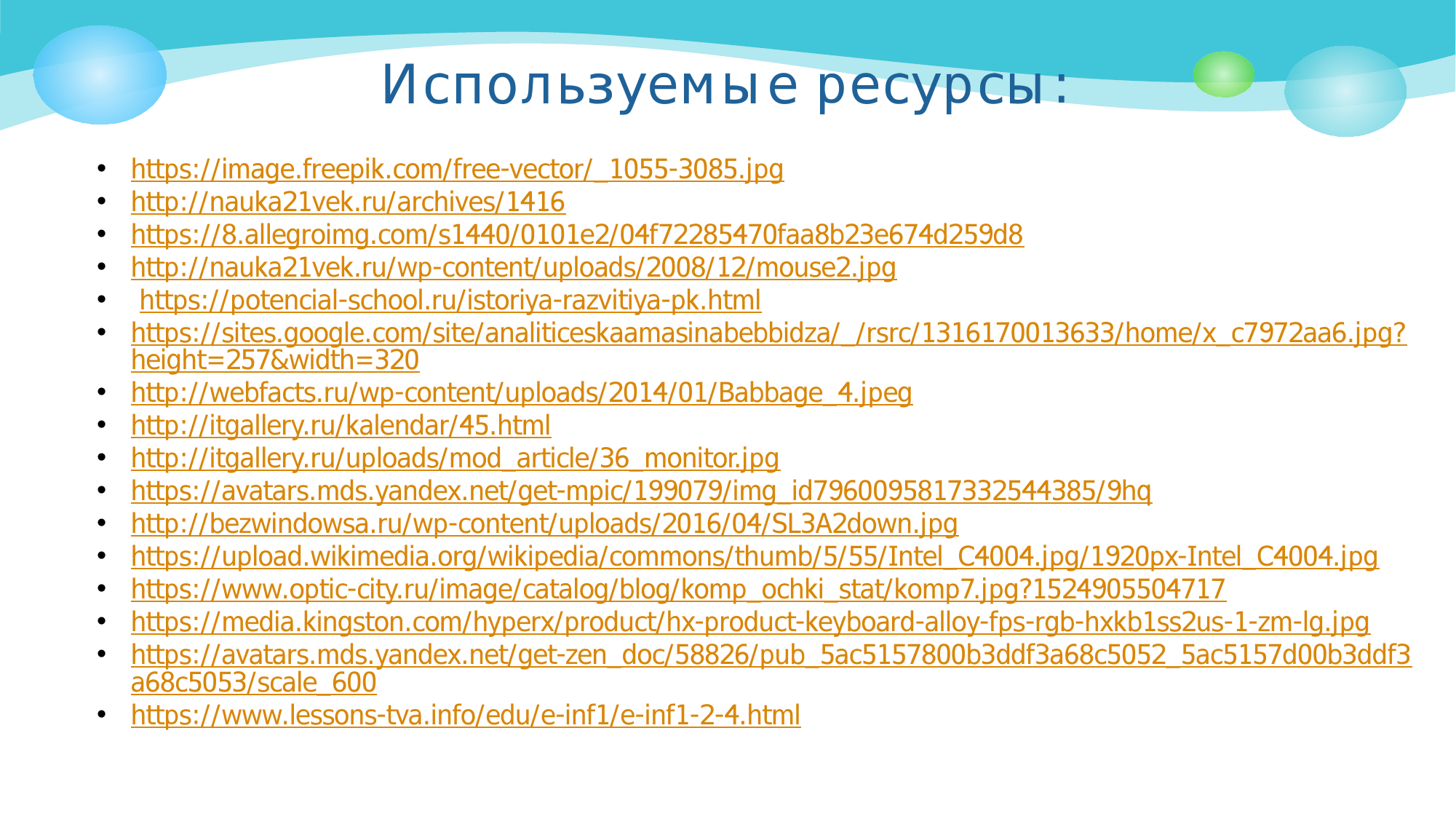

# Используемые ресурсы:
https://image.freepik.com/free-vector/_1055-3085.jpg
http://nauka21vek.ru/archives/1416
https://8.allegroimg.com/s1440/0101e2/04f72285470faa8b23e674d259d8
http://nauka21vek.ru/wp-content/uploads/2008/12/mouse2.jpg
 https://potencial-school.ru/istoriya-razvitiya-pk.html
https://sites.google.com/site/analiticeskaamasinabebbidza/_/rsrc/1316170013633/home/x_c7972aa6.jpg?height=257&width=320
http://webfacts.ru/wp-content/uploads/2014/01/Babbage_4.jpeg
http://itgallery.ru/kalendar/45.html
http://itgallery.ru/uploads/mod_article/36_monitor.jpg
https://avatars.mds.yandex.net/get-mpic/199079/img_id7960095817332544385/9hq
http://bezwindowsa.ru/wp-content/uploads/2016/04/SL3A2down.jpg
https://upload.wikimedia.org/wikipedia/commons/thumb/5/55/Intel_C4004.jpg/1920px-Intel_C4004.jpg
https://www.optic-city.ru/image/catalog/blog/komp_ochki_stat/komp7.jpg?1524905504717
https://media.kingston.com/hyperx/product/hx-product-keyboard-alloy-fps-rgb-hxkb1ss2us-1-zm-lg.jpg
https://avatars.mds.yandex.net/get-zen_doc/58826/pub_5ac5157800b3ddf3a68c5052_5ac5157d00b3ddf3a68c5053/scale_600
https://www.lessons-tva.info/edu/e-inf1/e-inf1-2-4.html